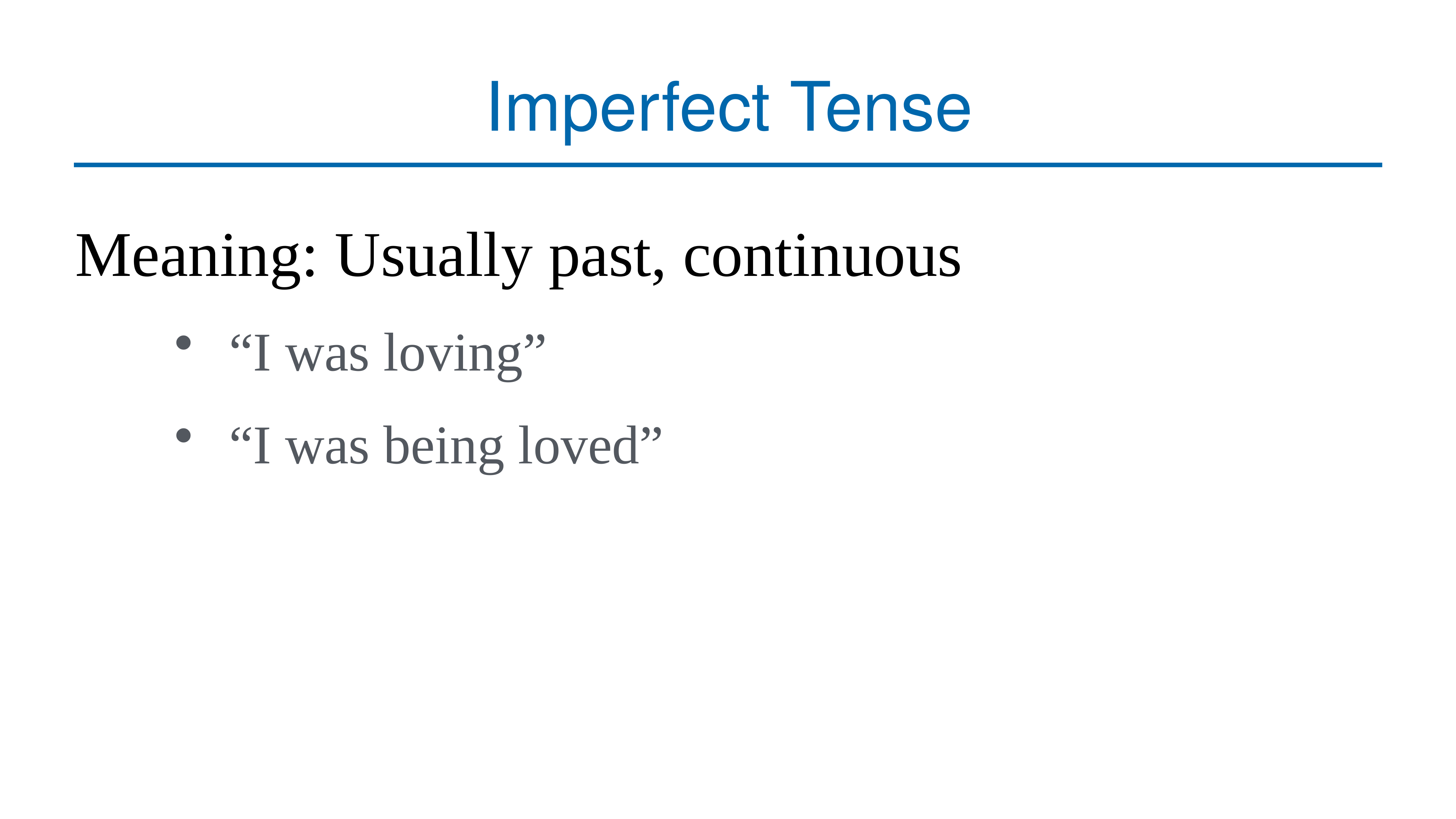

# Imperfect Tense
Meaning: Usually past, continuous
“I was loving”
“I was being loved”